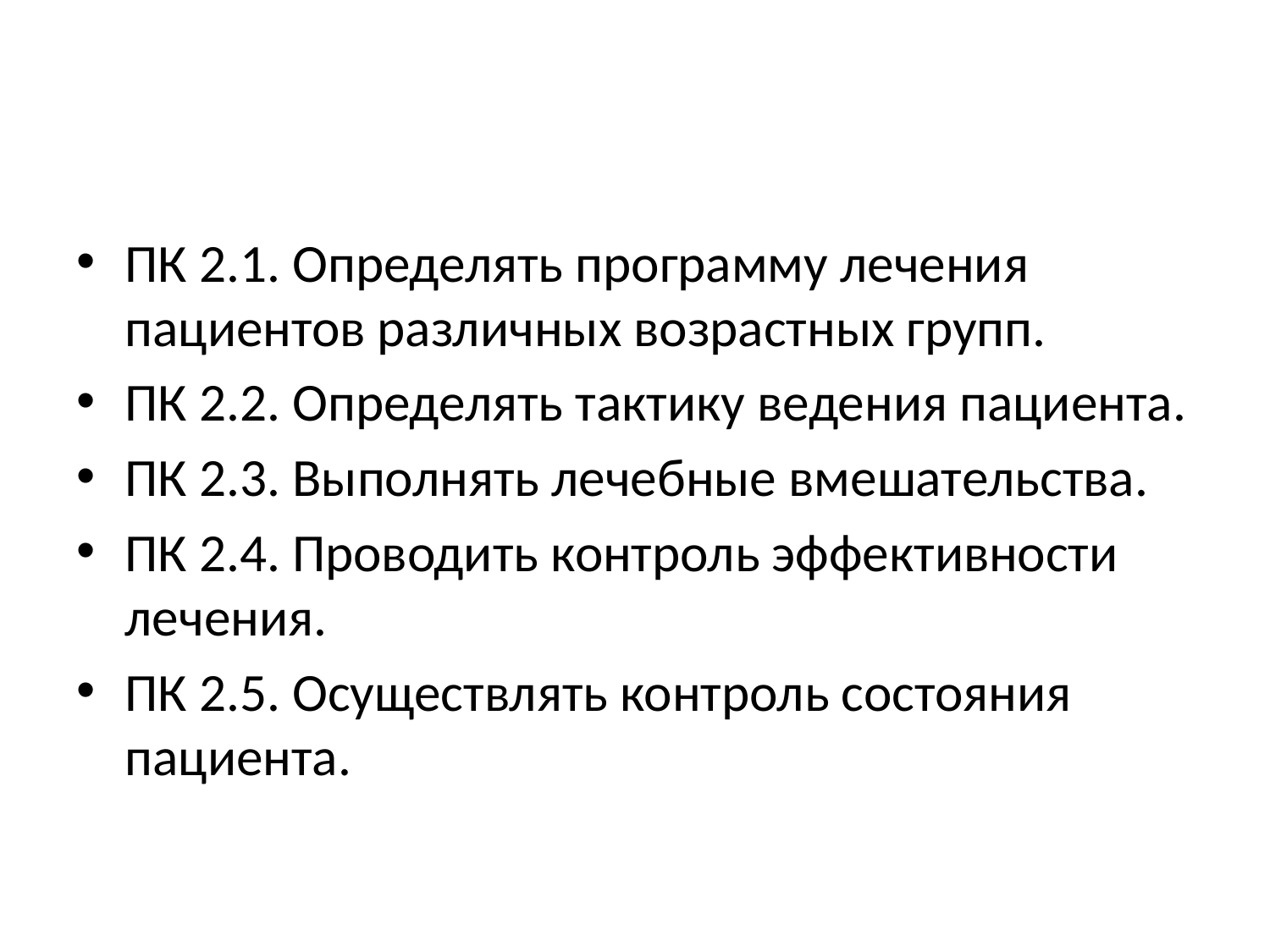

#
ПК 2.1. Определять программу лечения пациентов различных возрастных групп.
ПК 2.2. Определять тактику ведения пациента.
ПК 2.3. Выполнять лечебные вмешательства.
ПК 2.4. Проводить контроль эффективности лечения.
ПК 2.5. Осуществлять контроль состояния пациента.